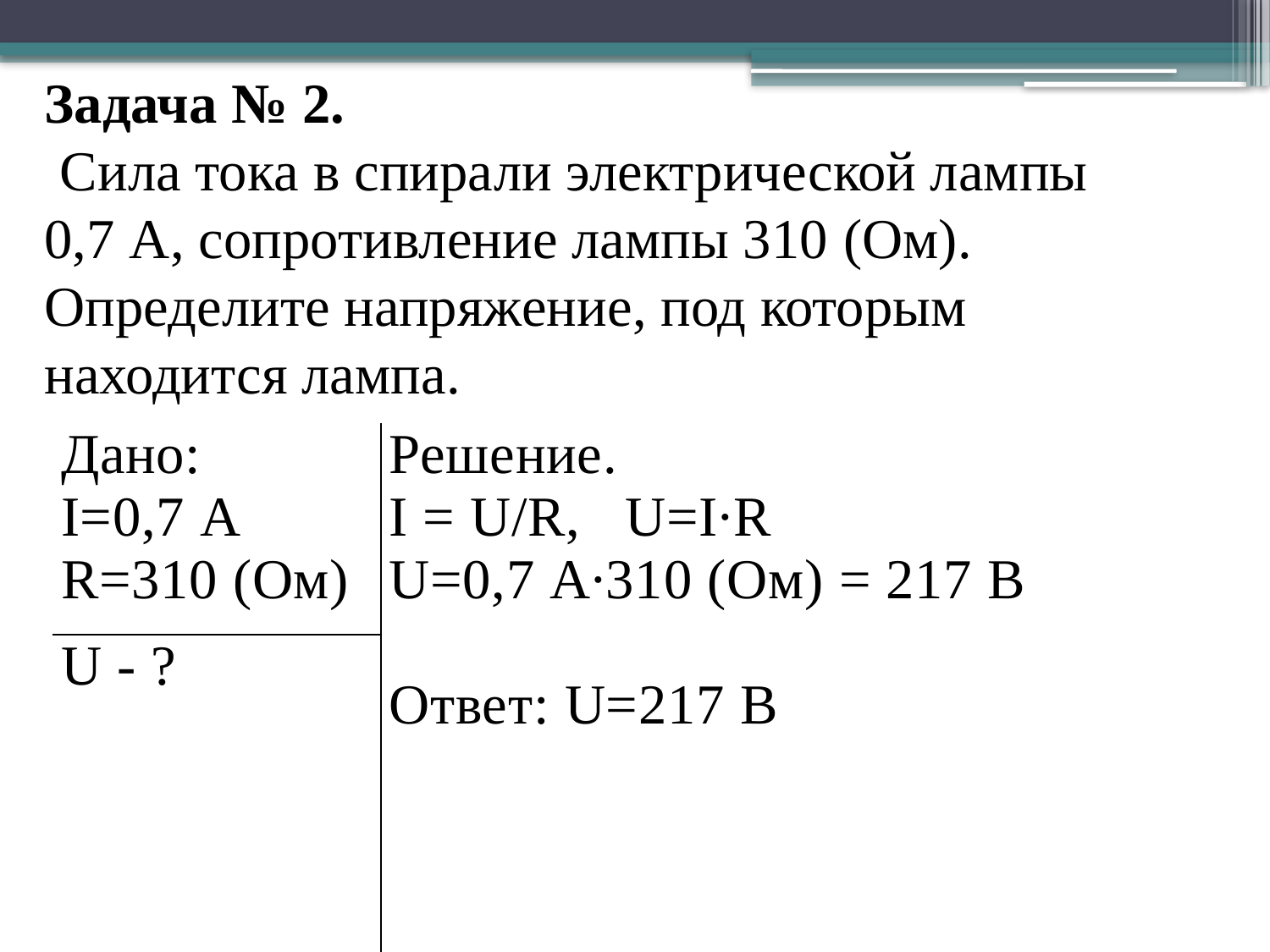

Задача № 2.
 Сила тока в спирали электрической лампы 0,7 А, сопротивление лампы 310 (Ом). Определите напряжение, под которым находится лампа.

| Дано: I=0,7 А R=310 (Ом) | Решение. I = U/R, U=I∙R U=0,7 А∙310 (Ом) = 217 В Ответ: U=217 В |
| --- | --- |
| U - ? |  |